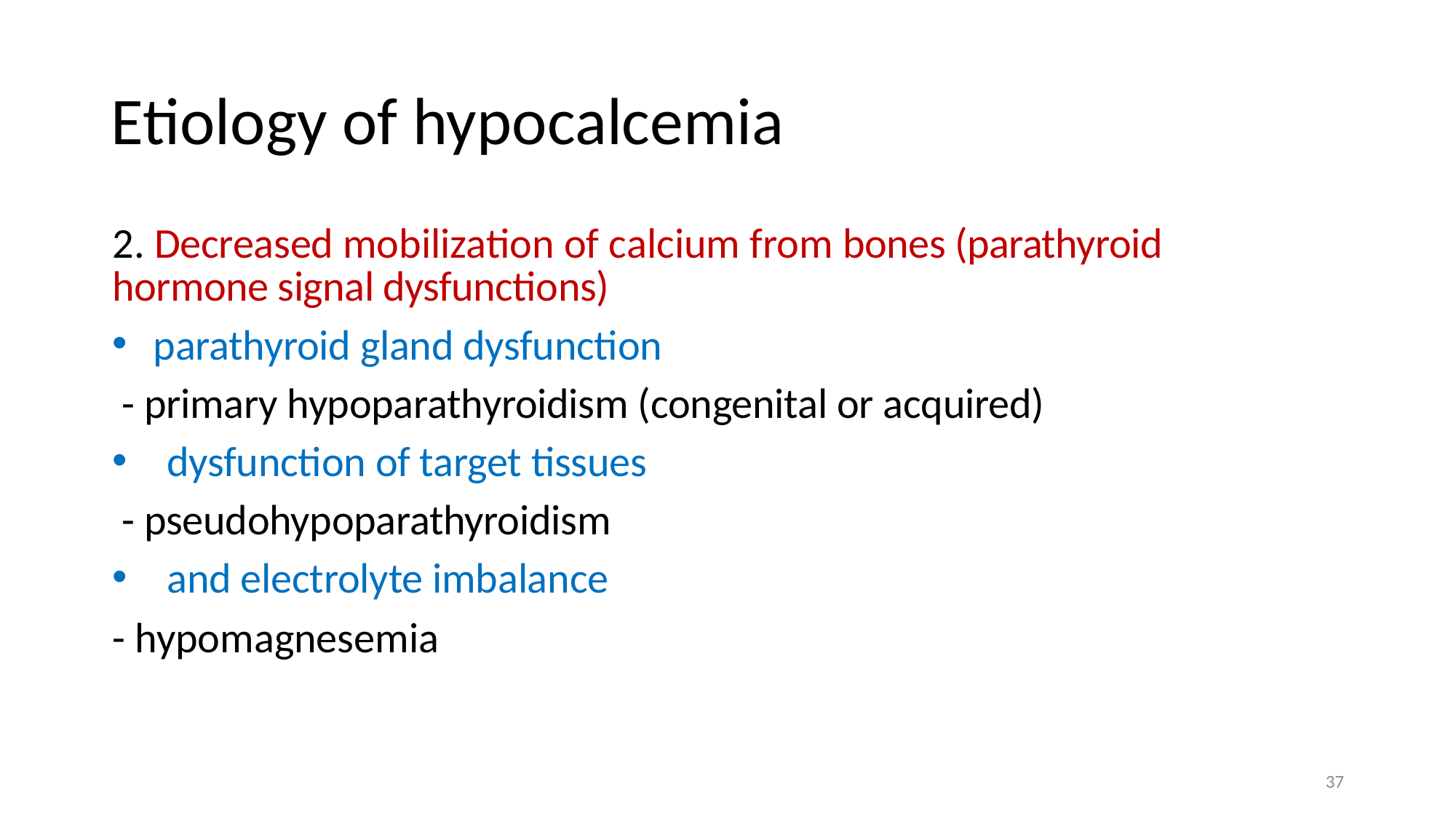

# Etiology of hypocalcemia
2. Decreased mobilization of calcium from bones (parathyroid hormone signal dysfunctions)
parathyroid gland dysfunction
 - primary hypoparathyroidism (congenital or acquired)
dysfunction of target tissues
 - pseudohypoparathyroidism
and electrolyte imbalance
- hypomagnesemia

37